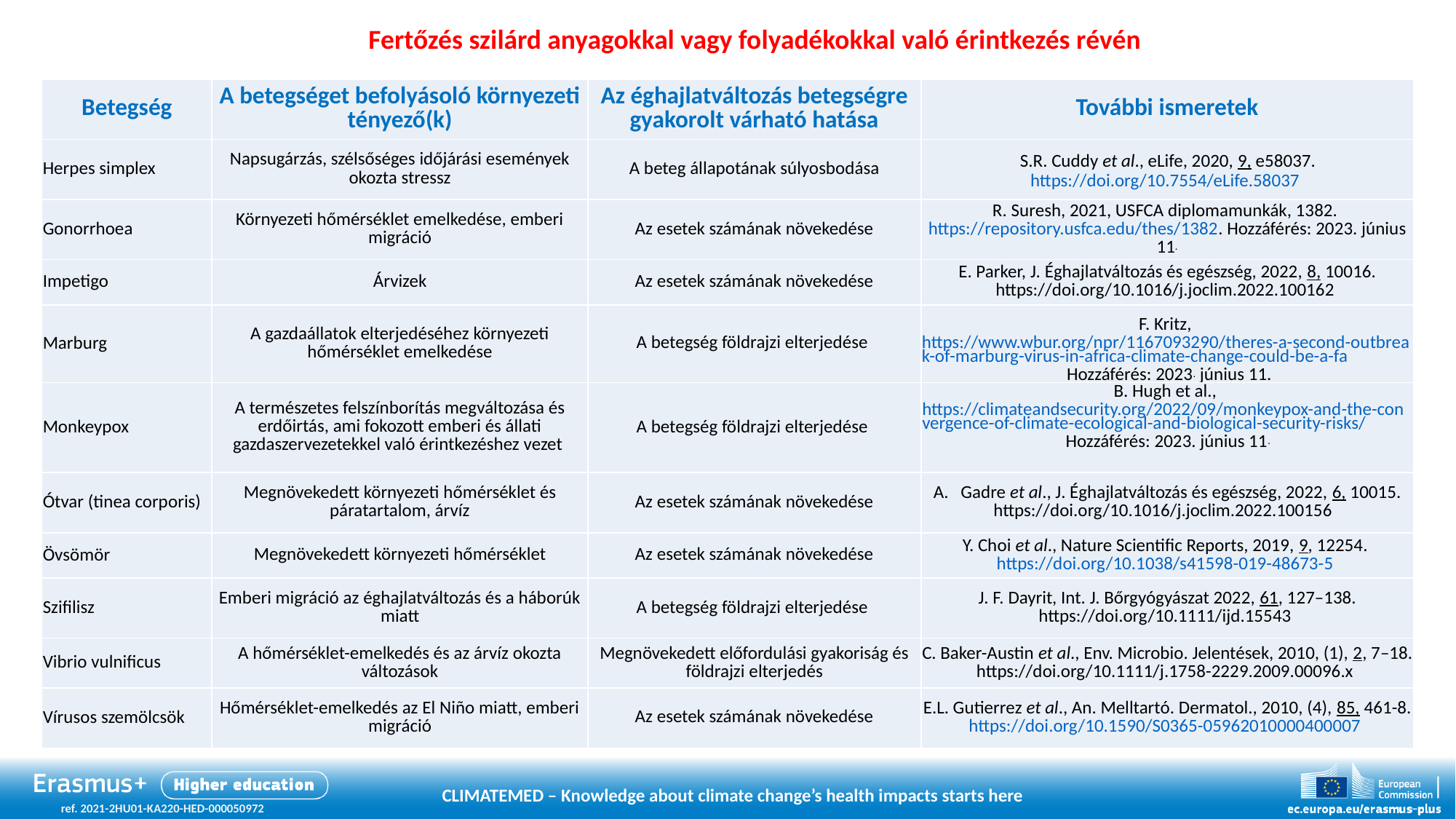

Fertőzés szilárd anyagokkal vagy folyadékokkal való érintkezés révén
| Betegség | A betegséget befolyásoló környezeti tényező(k) | Az éghajlatváltozás betegségre gyakorolt várható hatása | További ismeretek |
| --- | --- | --- | --- |
| Herpes simplex | Napsugárzás, szélsőséges időjárási események okozta stressz | A beteg állapotának súlyosbodása | S.R. Cuddy et al., eLife, 2020, 9, e58037. https://doi.org/10.7554/eLife.58037 |
| Gonorrhoea | Környezeti hőmérséklet emelkedése, emberi migráció | Az esetek számának növekedése | R. Suresh, 2021, USFCA diplomamunkák, 1382. https://repository.usfca.edu/thes/1382. Hozzáférés: 2023. június 11. |
| Impetigo | Árvizek | Az esetek számának növekedése | E. Parker, J. Éghajlatváltozás és egészség, 2022, 8, 10016. https://doi.org/10.1016/j.joclim.2022.100162 |
| Marburg | A gazdaállatok elterjedéséhez környezeti hőmérséklet emelkedése | A betegség földrajzi elterjedése | F. Kritz, https://www.wbur.org/npr/1167093290/theres-a-second-outbreak-of-marburg-virus-in-africa-climate-change-could-be-a-fa Hozzáférés: 2023. június 11. |
| Monkeypox | A természetes felszínborítás megváltozása és erdőirtás, ami fokozott emberi és állati gazdaszervezetekkel való érintkezéshez vezet | A betegség földrajzi elterjedése | B. Hugh et al., https://climateandsecurity.org/2022/09/monkeypox-and-the-convergence-of-climate-ecological-and-biological-security-risks/ Hozzáférés: 2023. június 11. |
| Ótvar (tinea corporis) | Megnövekedett környezeti hőmérséklet és páratartalom, árvíz | Az esetek számának növekedése | Gadre et al., J. Éghajlatváltozás és egészség, 2022, 6, 10015. https://doi.org/10.1016/j.joclim.2022.100156 |
| Övsömör | Megnövekedett környezeti hőmérséklet | Az esetek számának növekedése | Y. Choi et al., Nature Scientific Reports, 2019, 9, 12254. https://doi.org/10.1038/s41598-019-48673-5 |
| Szifilisz | Emberi migráció az éghajlatváltozás és a háborúk miatt | A betegség földrajzi elterjedése | J. F. Dayrit, Int. J. Bőrgyógyászat 2022, 61, 127–138. https://doi.org/10.1111/ijd.15543 |
| Vibrio vulnificus | A hőmérséklet-emelkedés és az árvíz okozta változások | Megnövekedett előfordulási gyakoriság és földrajzi elterjedés | C. Baker-Austin et al., Env. Microbio. Jelentések, 2010, (1), 2, 7–18. https://doi.org/10.1111/j.1758-2229.2009.00096.x |
| Vírusos szemölcsök | Hőmérséklet-emelkedés az El Niño miatt, emberi migráció | Az esetek számának növekedése | E.L. Gutierrez et al., An. Melltartó. Dermatol., 2010, (4), 85, 461-8. https://doi.org/10.1590/S0365-05962010000400007 |